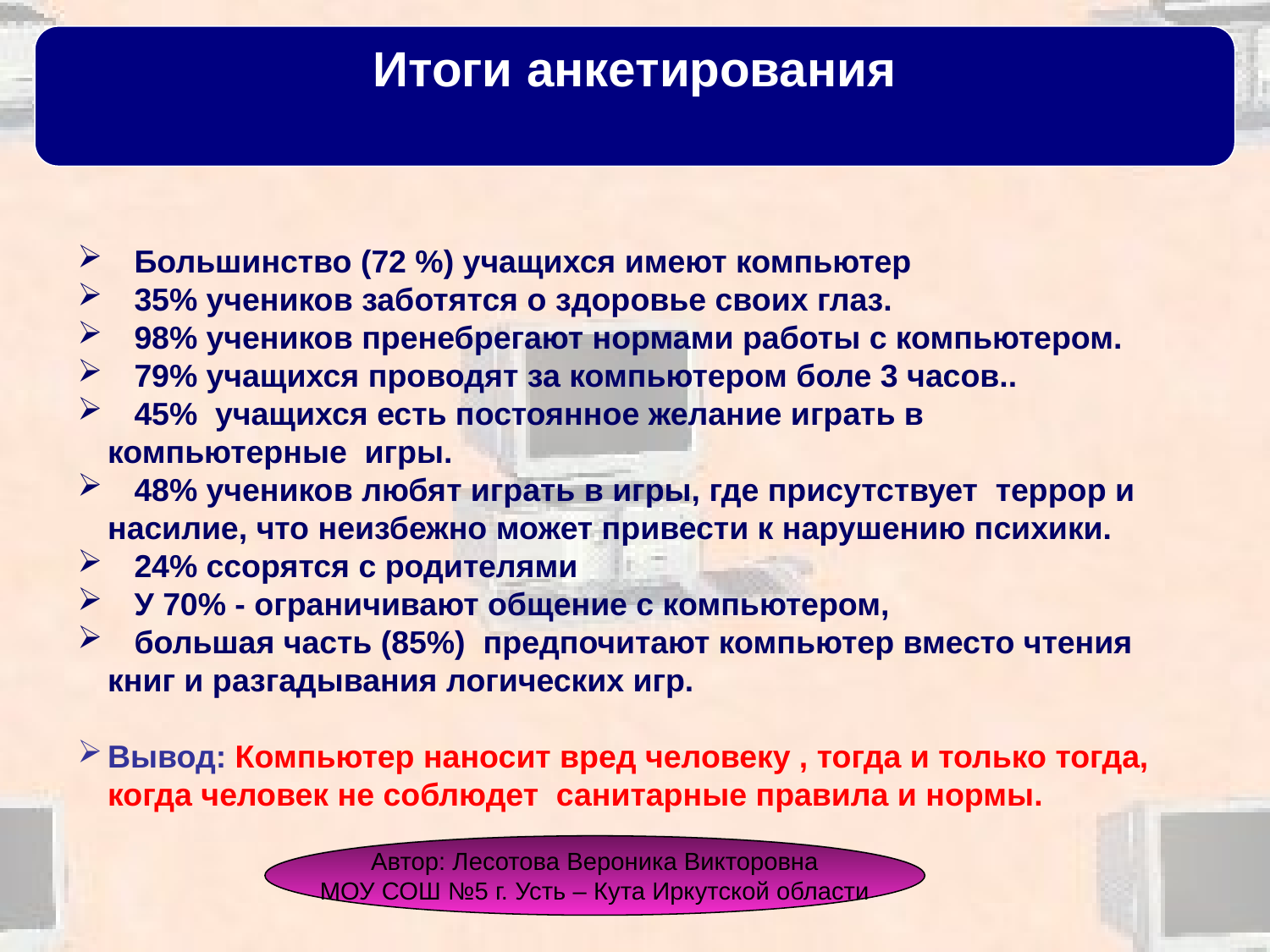

Итоги анкетирования

   Большинство (72 %) учащихся имеют компьютер
   35% учеников заботятся о здоровье своих глаз.
   98% учеников пренебрегают нормами работы с компьютером.
   79% учащихся проводят за компьютером боле 3 часов..
   45%  учащихся есть постоянное желание играть в  компьютерные  игры.
   48% учеников любят играть в игры, где присутствует  террор и насилие, что неизбежно может привести к нарушению психики.
   24% ссорятся с родителями
   У 70% - ограничивают общение с компьютером,
   большая часть (85%)  предпочитают компьютер вместо чтения книг и разгадывания логических игр.

Вывод: Компьютер наносит вред человеку , тогда и только тогда, когда человек не соблюдет  санитарные правила и нормы.
Автор: Лесотова Вероника Викторовна
МОУ СОШ №5 г. Усть – Кута Иркутской области